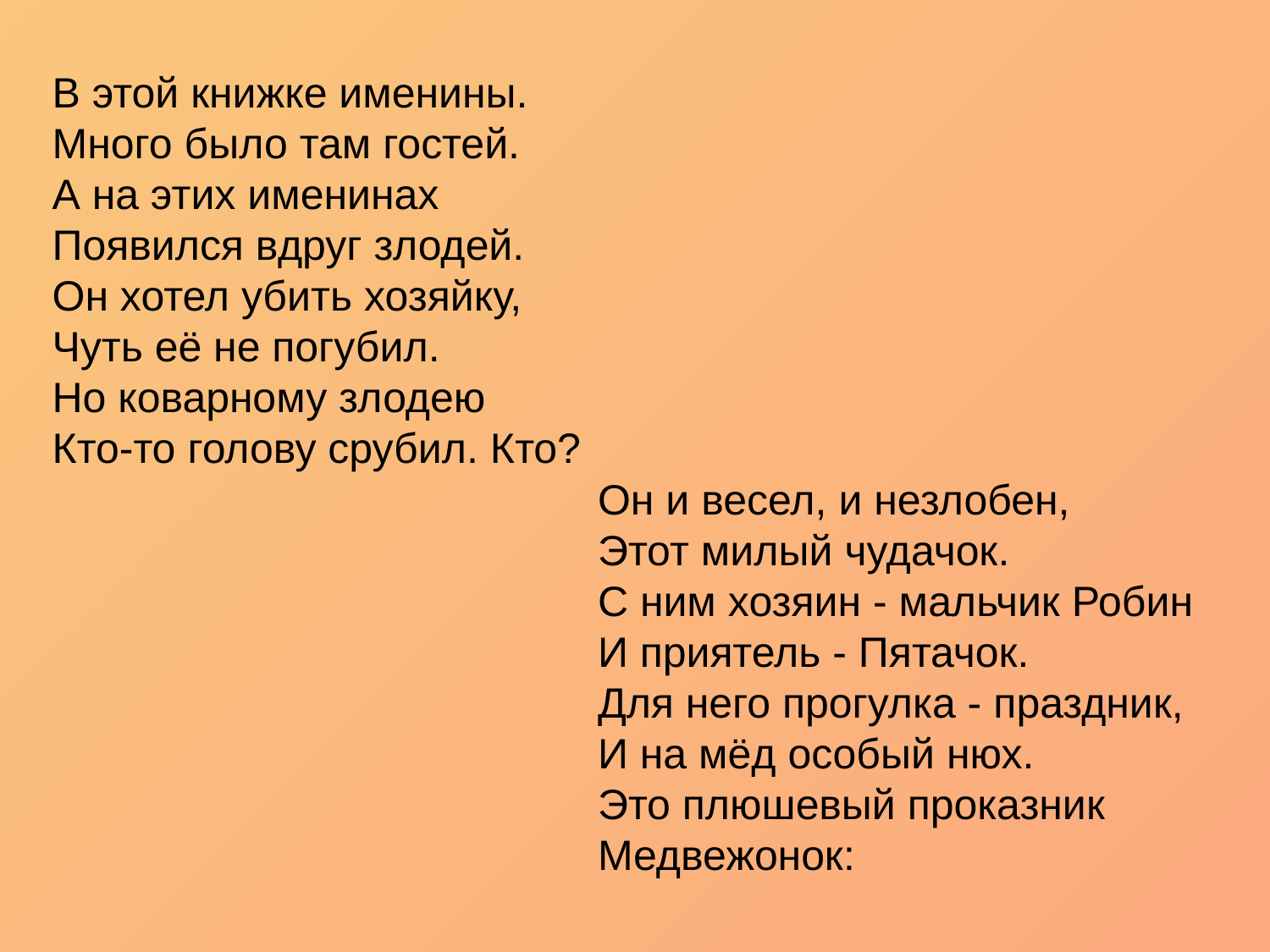

В этой книжке именины.
Много было там гостей.
А на этих именинах 
Появился вдруг злодей.
Он хотел убить хозяйку, 
Чуть её не погубил. 
Но коварному злодею
Кто-то голову срубил. Кто?

Он и весел, и незлобен, 
Этот милый чудачок.
С ним хозяин - мальчик Робин
И приятель - Пятачок.
Для него прогулка - праздник,
И на мёд особый нюх.
Это плюшевый проказник
Медвежонок: